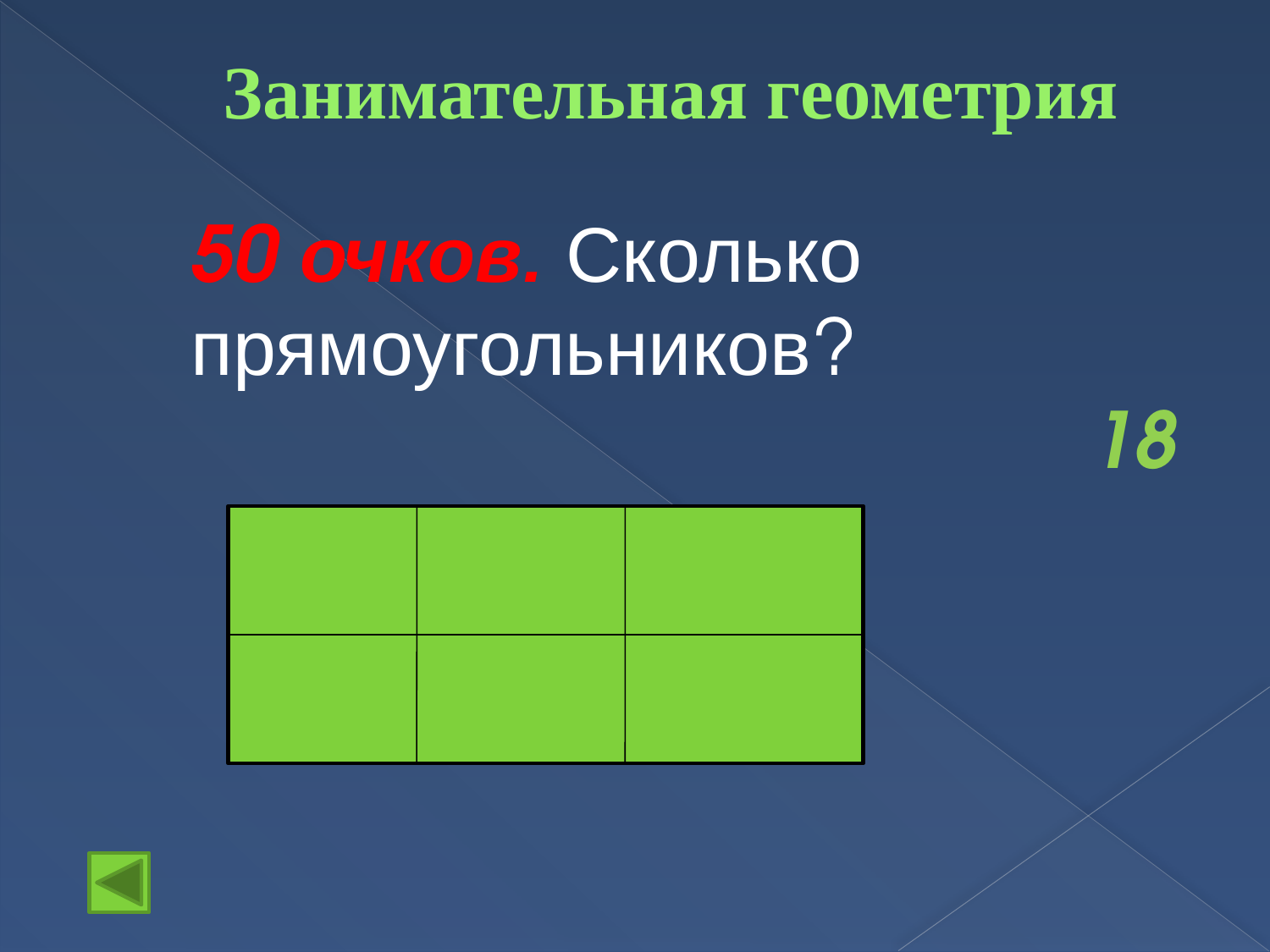

# Занимательная геометрия
50 очков. Сколько прямоугольников?
 18